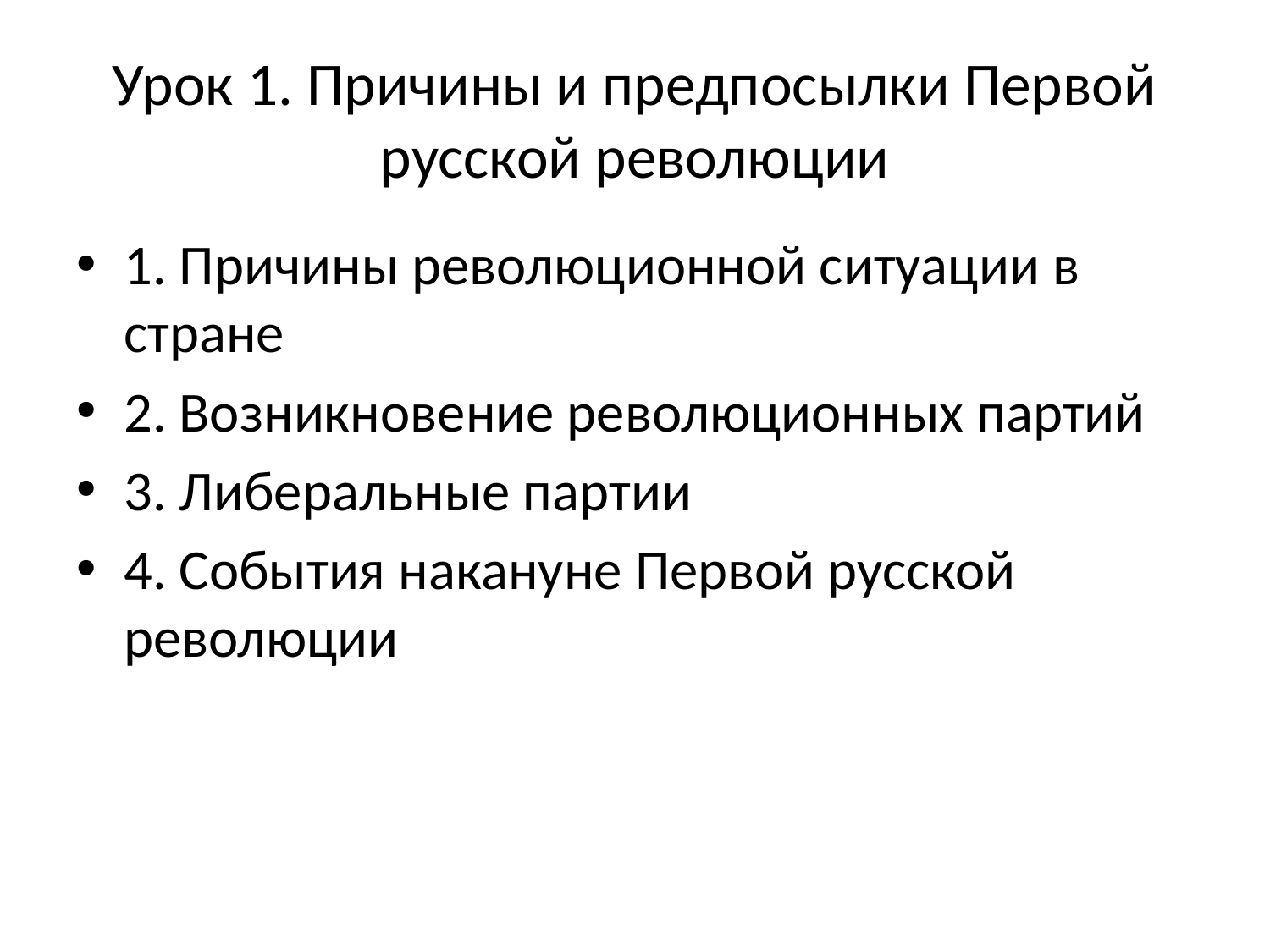

# Урок 1. Причины и предпосылки Первой русской революции
1. Причины революционной ситуации в стране
2. Возникновение революционных партий
3. Либеральные партии
4. События накануне Первой русской революции